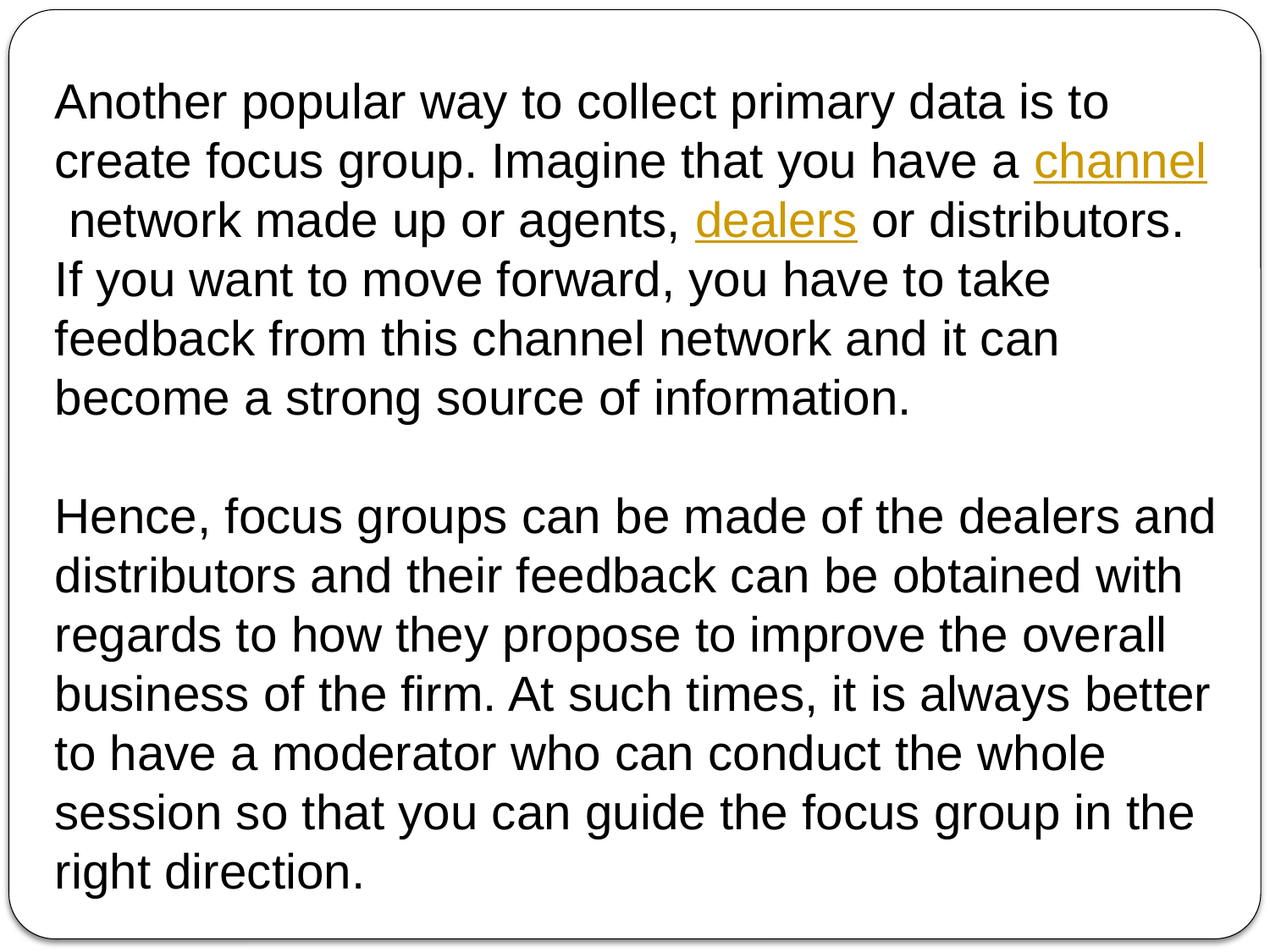

Another popular way to collect primary data is to create focus group. Imagine that you have a channel network made up or agents, dealers or distributors. If you want to move forward, you have to take feedback from this channel network and it can become a strong source of information.

Hence, focus groups can be made of the dealers and distributors and their feedback can be obtained with regards to how they propose to improve the overall business of the firm. At such times, it is always better to have a moderator who can conduct the whole session so that you can guide the focus group in the right direction.